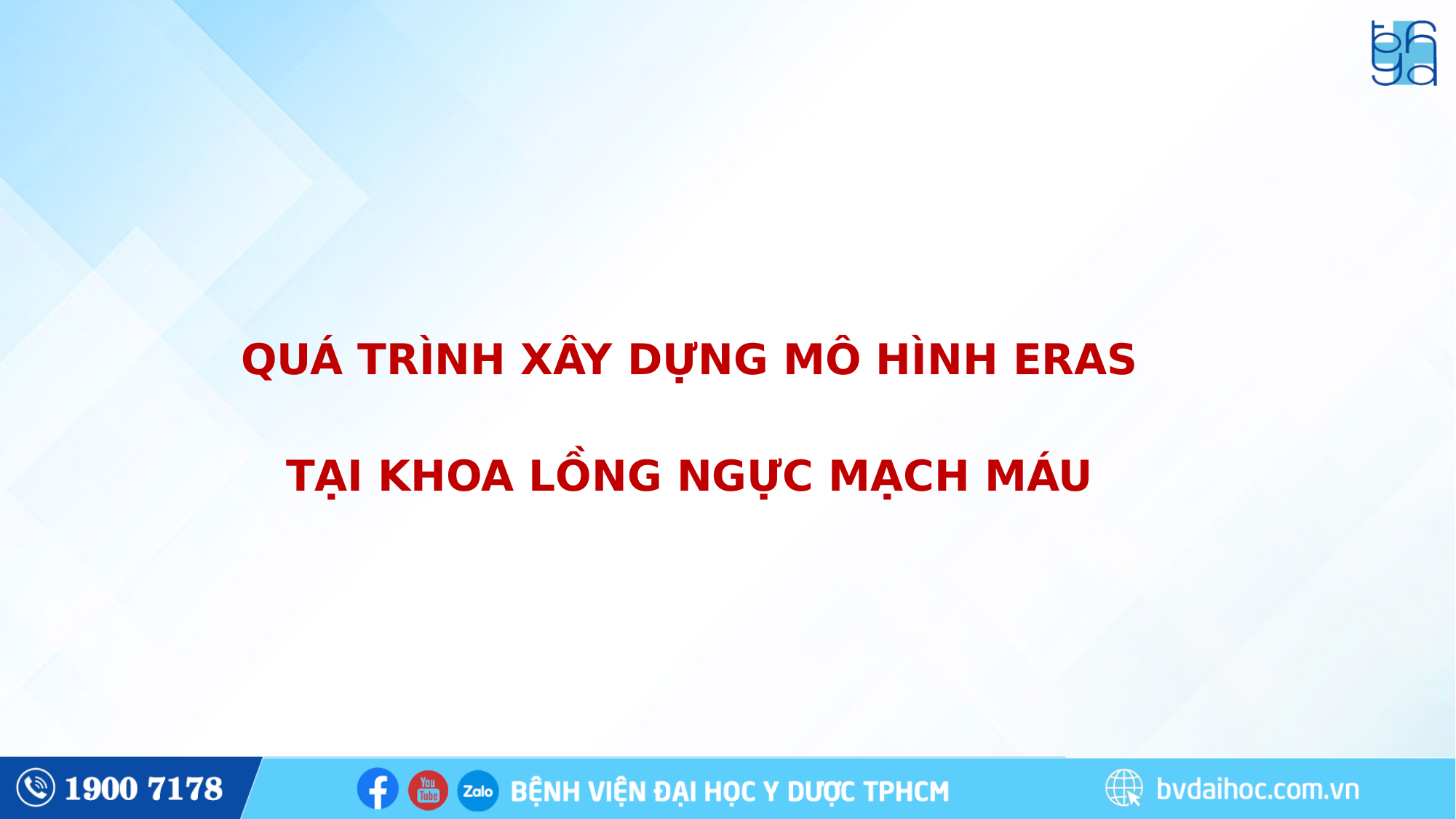

QUÁ TRÌNH XÂY DỰNG MÔ HÌNH ERAS
TẠI KHOA LỒNG NGỰC MẠCH MÁU